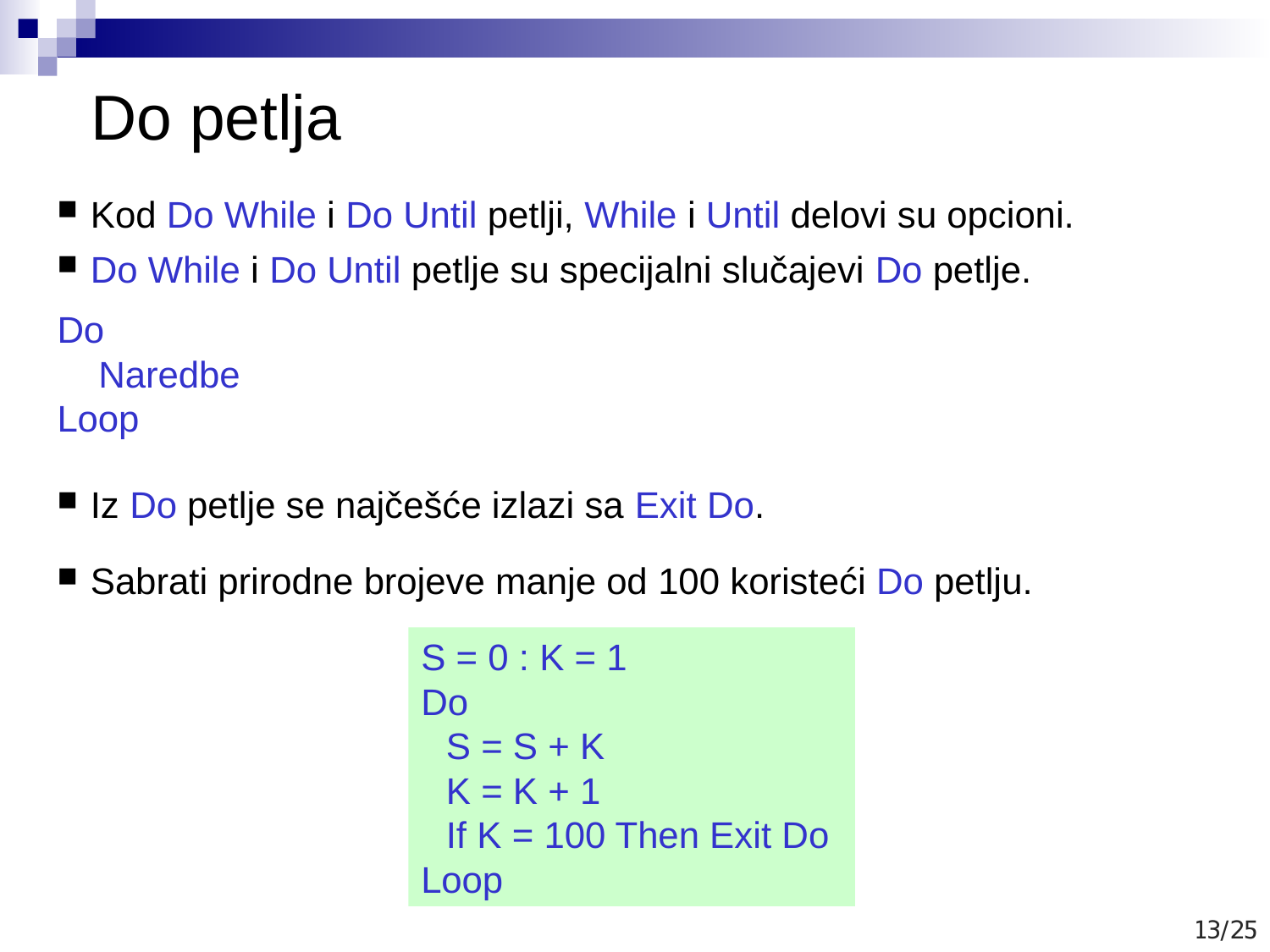

# Do petlja
Kod Do While i Do Until petlji, While i Until delovi su opcioni.
Do While i Do Until petlje su specijalni slučajevi Do petlje.
Do
    Naredbe
Loop

Iz Do petlje se najčešće izlazi sa Exit Do.
Sabrati prirodne brojeve manje od 100 koristeći Do petlju.
S = 0 : K = 1
Do
	S = S + K
	K = K + 1
	If K = 100 Then Exit Do
Loop
13/25